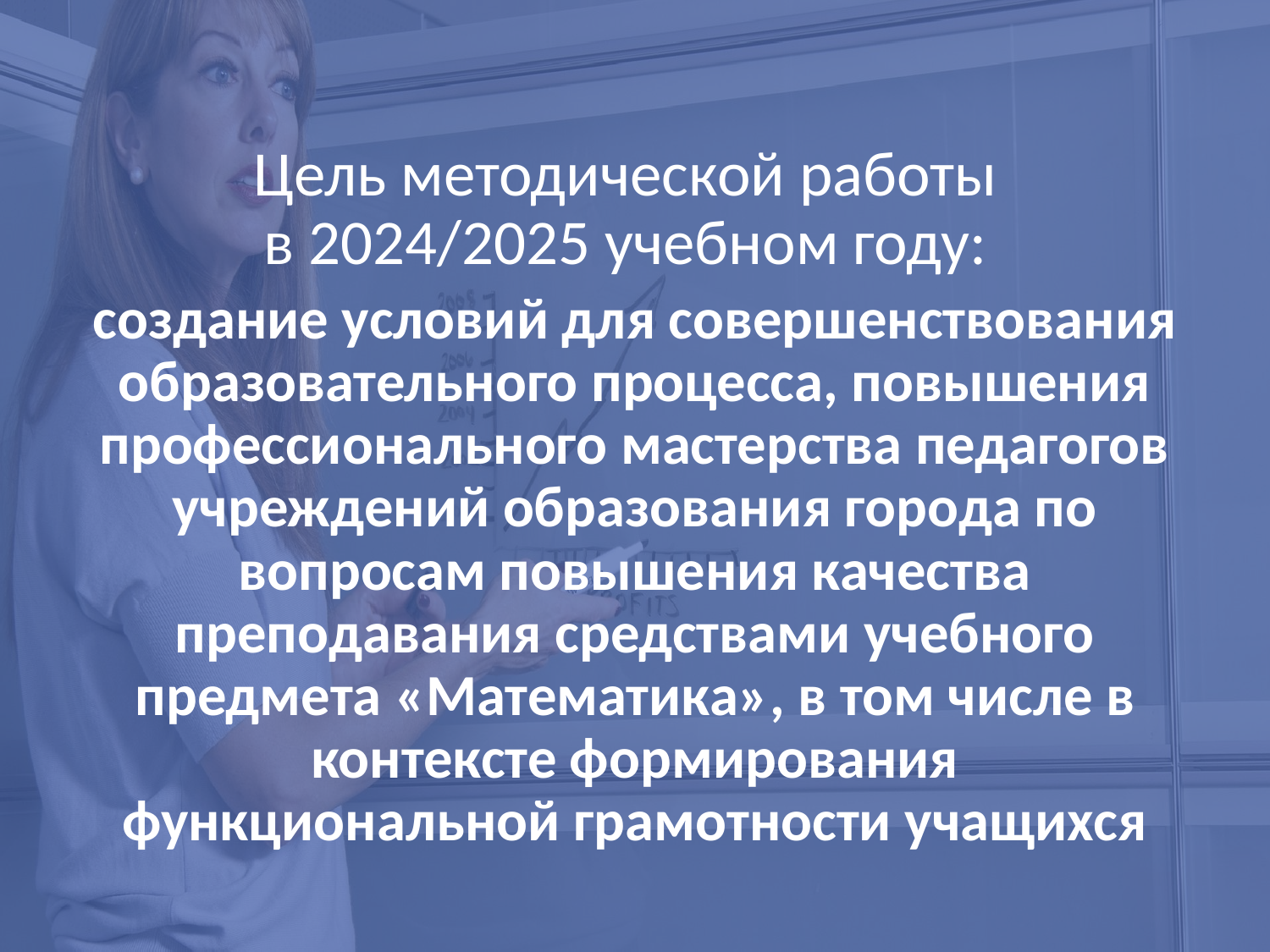

Цель методической работы
в 2024/2025 учебном году:
создание условий для совершенствования образовательного процесса, повышения профессионального мастерства педагогов учреждений образования города по вопросам повышения качества преподавания средствами учебного предмета «Математика», в том числе в контексте формирования функциональной грамотности учащихся